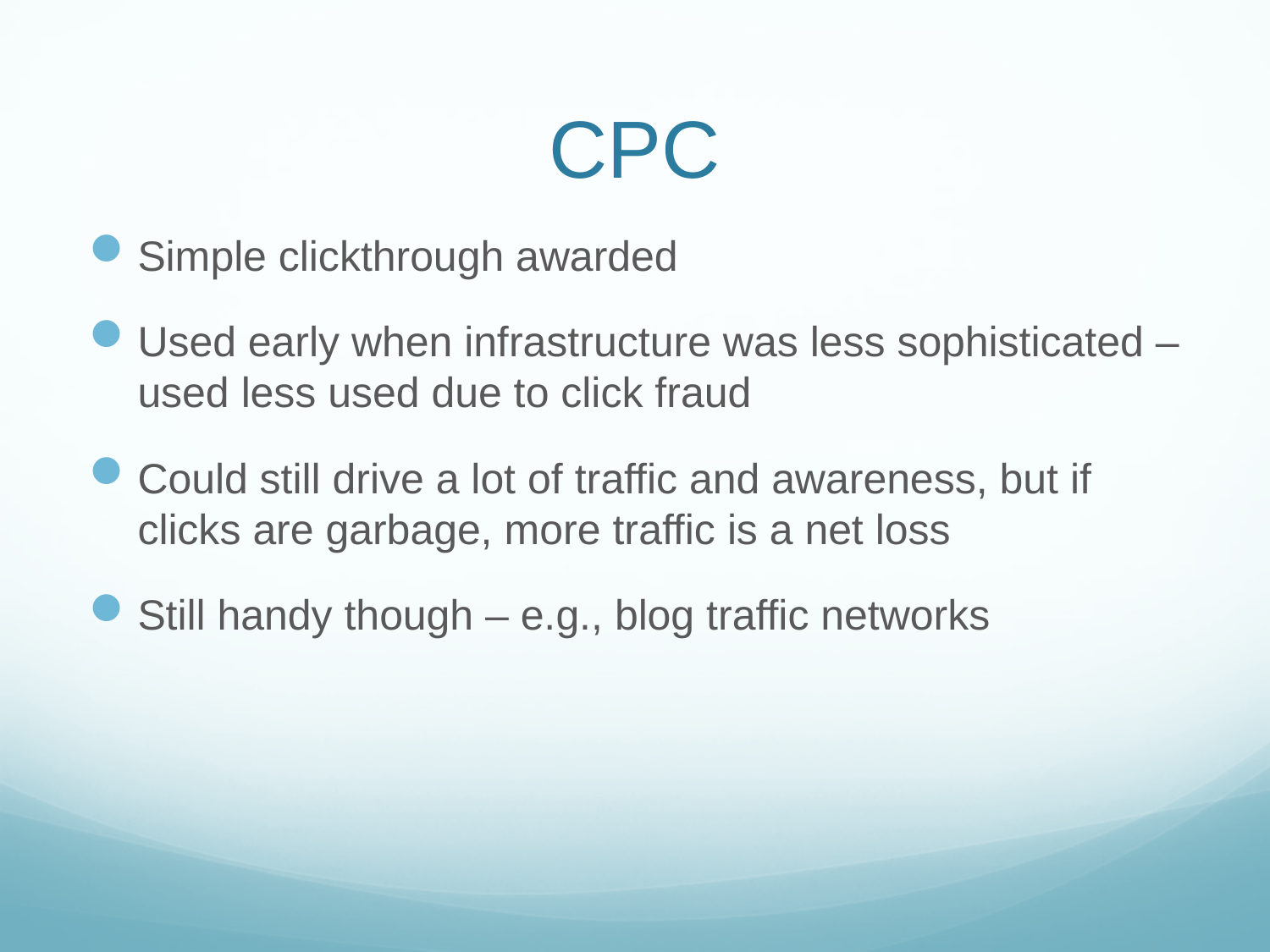

# CPC
Simple clickthrough awarded
Used early when infrastructure was less sophisticated – used less used due to click fraud
Could still drive a lot of traffic and awareness, but if clicks are garbage, more traffic is a net loss
Still handy though – e.g., blog traffic networks